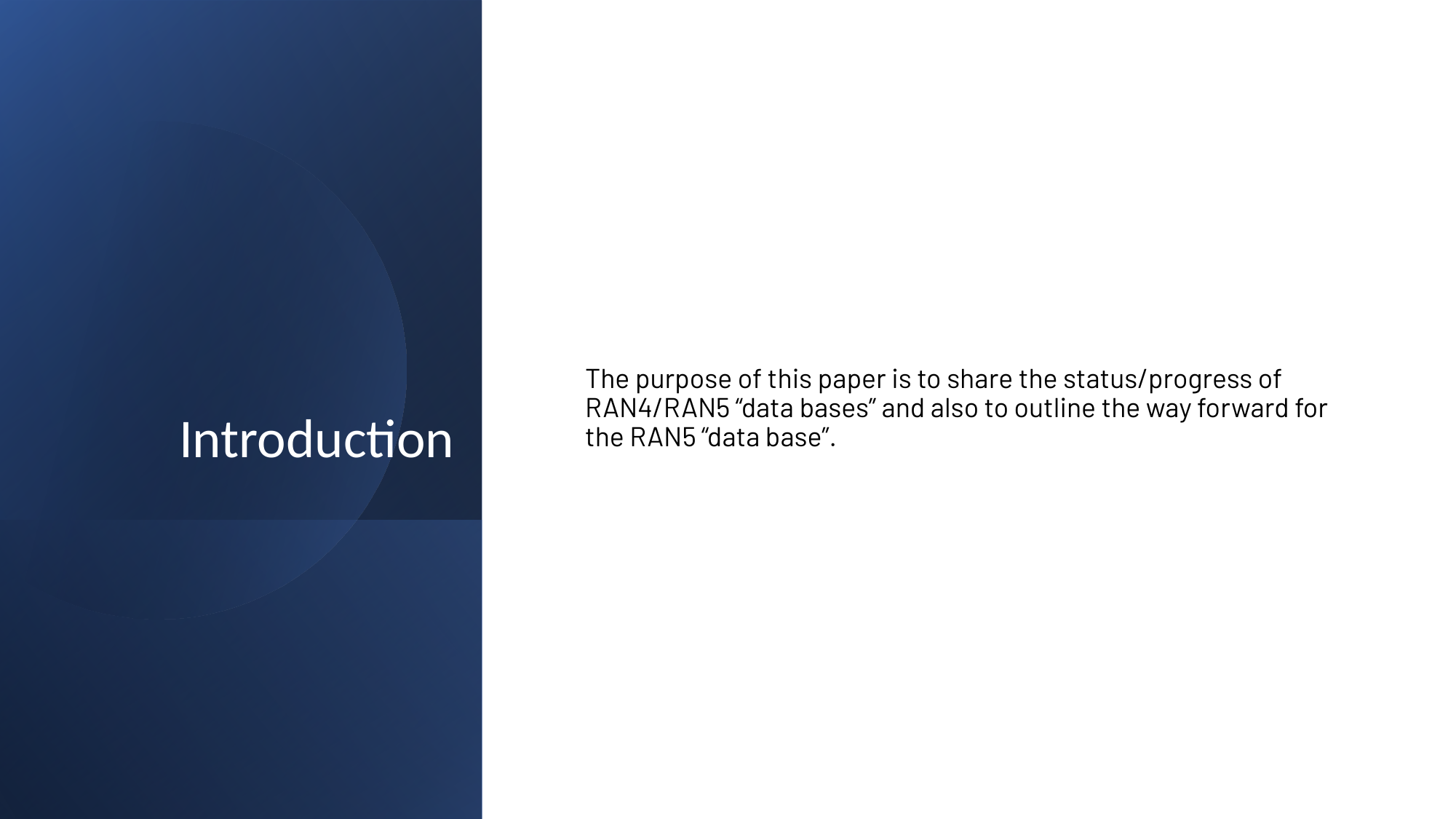

# Introduction
The purpose of this paper is to share the status/progress of RAN4/RAN5 “data bases” and also to outline the way forward for the RAN5 “data base”.